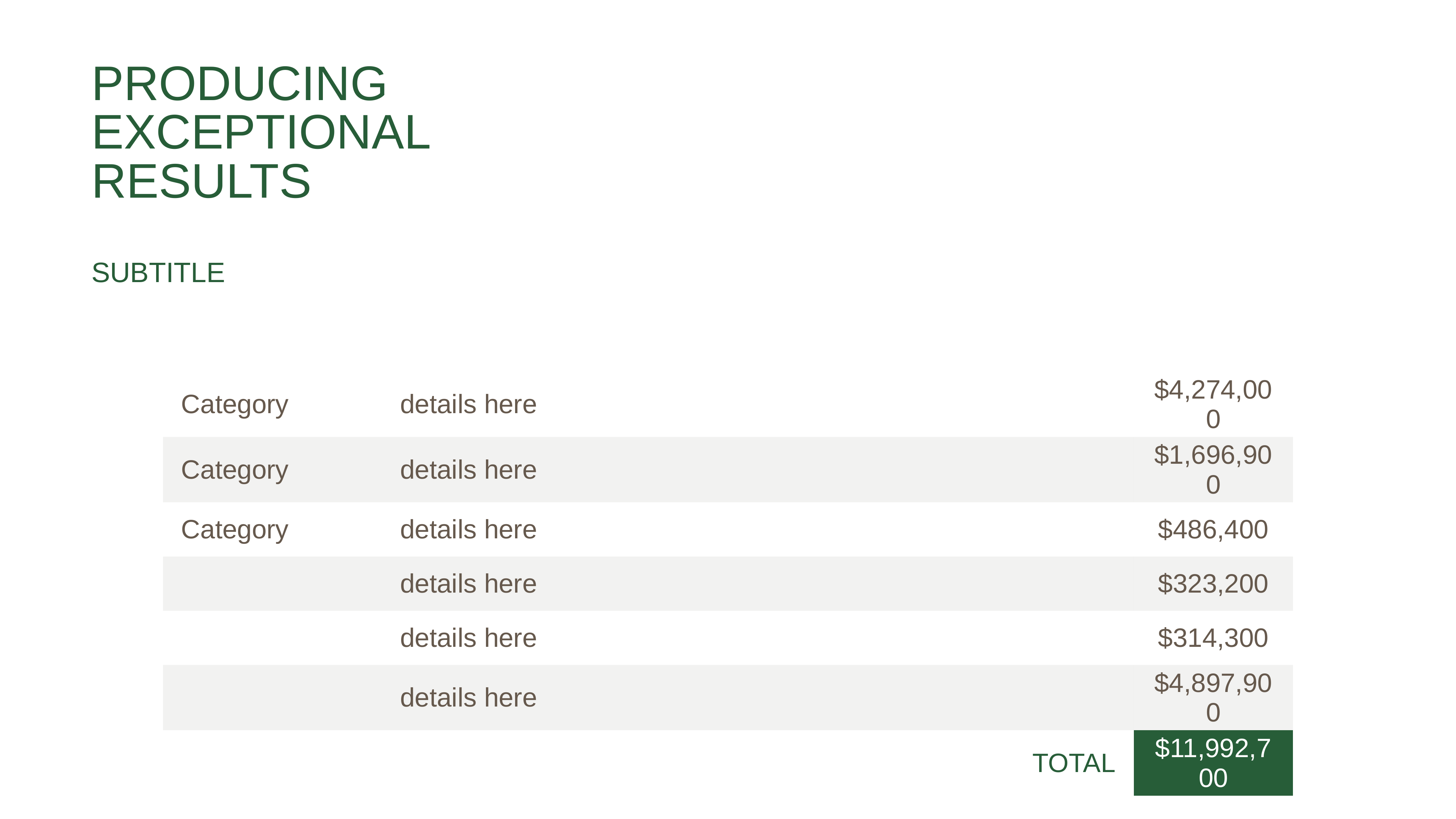

Producing Exceptional Results
subtitle
| Category | details here | $4,274,000 |
| --- | --- | --- |
| Category | details here | $1,696,900 |
| Category | details here | $486,400 |
|  | details here | $323,200 |
|  | details here | $314,300 |
|  | details here | $4,897,900 |
|  | TOTAL | $11,992,700 |